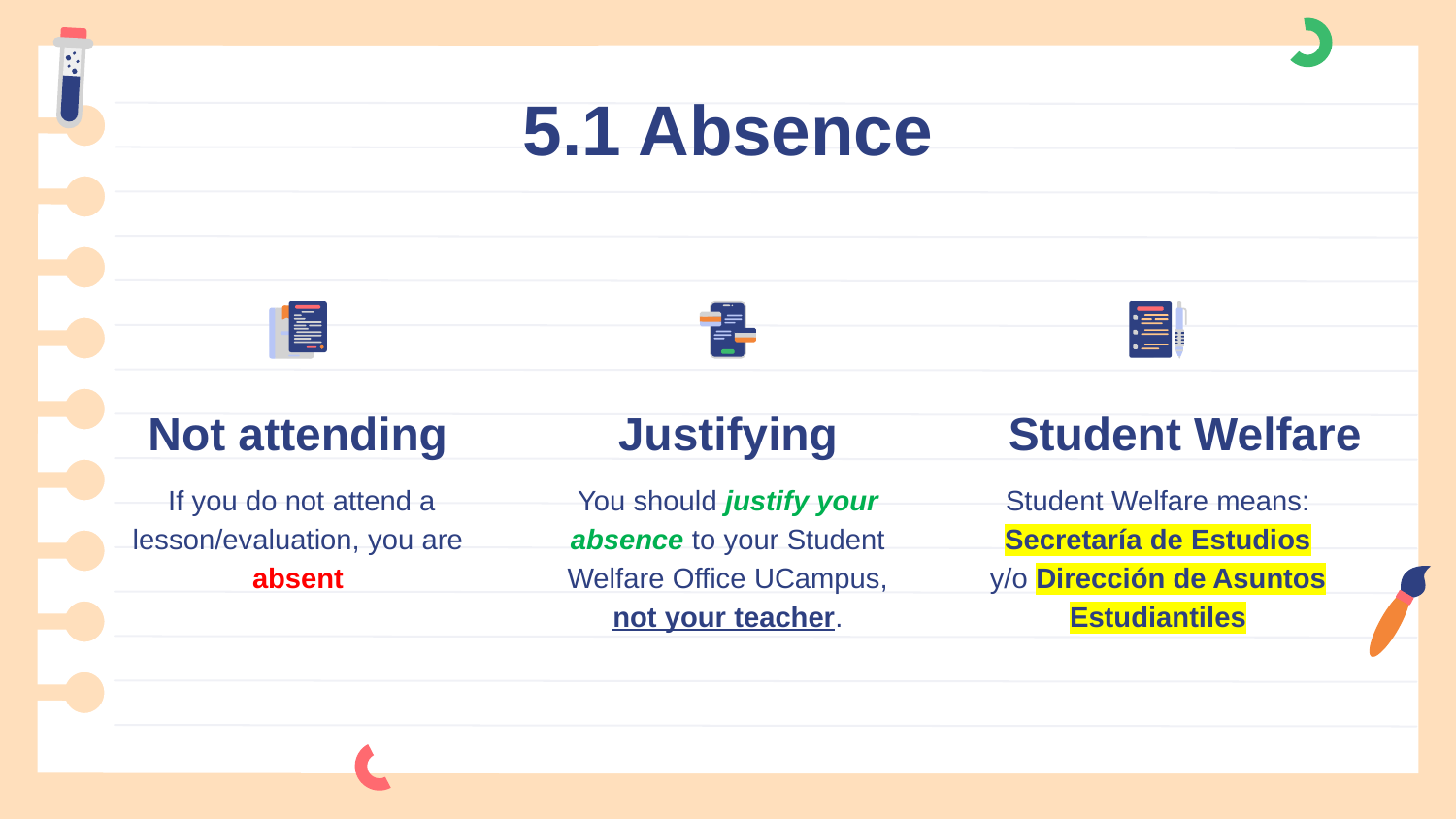

# 5.1 Absence

Not attending
Justifying
Student Welfare
 If you do not attend a lesson/evaluation, you are absent
You should justify your absence to your Student Welfare Office UCampus, not your teacher.
Student Welfare means: Secretaría de Estudios y/o Dirección de Asuntos Estudiantiles